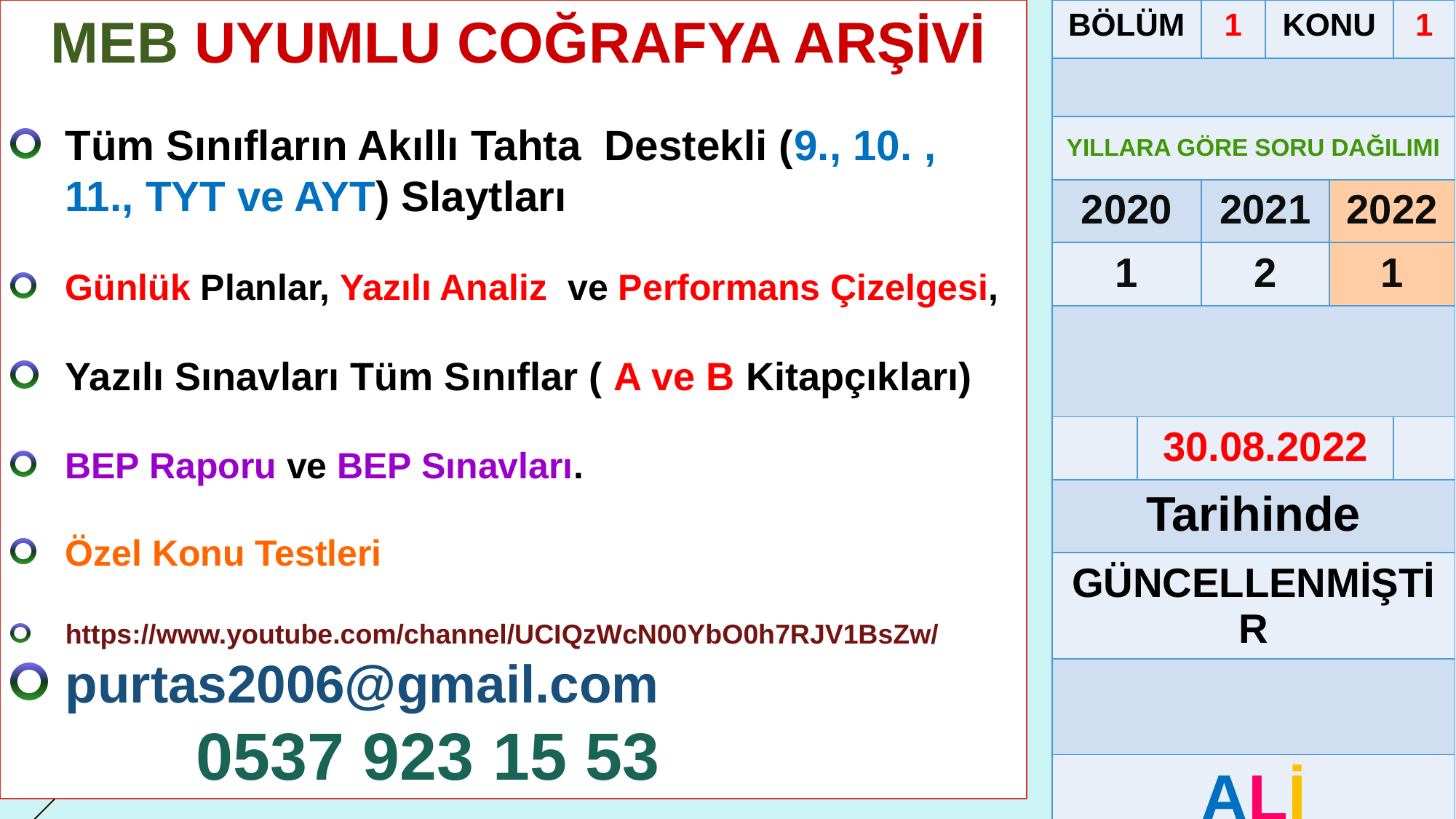

| BÖLÜM |  | 1 | KONU |  | 1 |
| --- | --- | --- | --- | --- | --- |
|  |  |  |  |  |  |
| YILLARA GÖRE SORU DAĞILIMI |  |  |  |  |  |
| 2020 |  | 2021 |  | 2022 |  |
| 1 |  | 2 |  | 1 |  |
|  |  |  |  |  |  |
|  | 30.08.2022 |  |  |  |  |
| Tarihinde |  |  |  |  |  |
| GÜNCELLENMİŞTİR |  |  |  |  |  |
|  |  |  |  |  |  |
| ALİ PURTAŞ |  |  |  |  |  |
 MEB UYUMLU COĞRAFYA ARŞİVİ

Tüm Sınıfların Akıllı Tahta  Destekli (9., 10. , 11., TYT ve AYT) Slaytları

Günlük Planlar, Yazılı Analiz  ve Performans Çizelgesi,

Yazılı Sınavları Tüm Sınıflar ( A ve B Kitapçıkları)

BEP Raporu ve BEP Sınavları.

Özel Konu Testleri

https://www.youtube.com/channel/UCIQzWcN00YbO0h7RJV1BsZw/
purtas2006@gmail.com
          0537 923 15 53